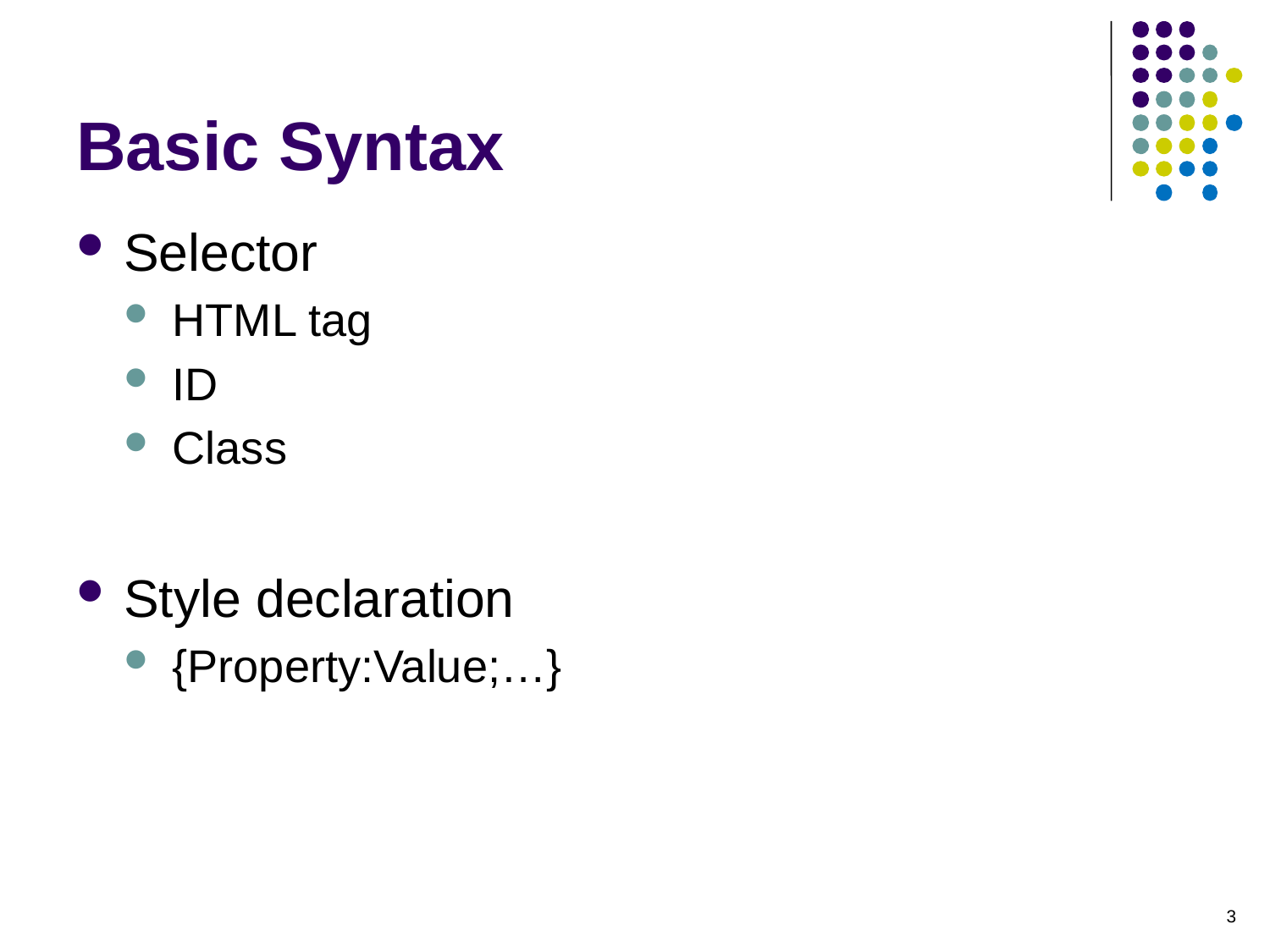

# Basic Syntax
Selector
HTML tag
ID
Class

Style declaration
{Property:Value;…}
3